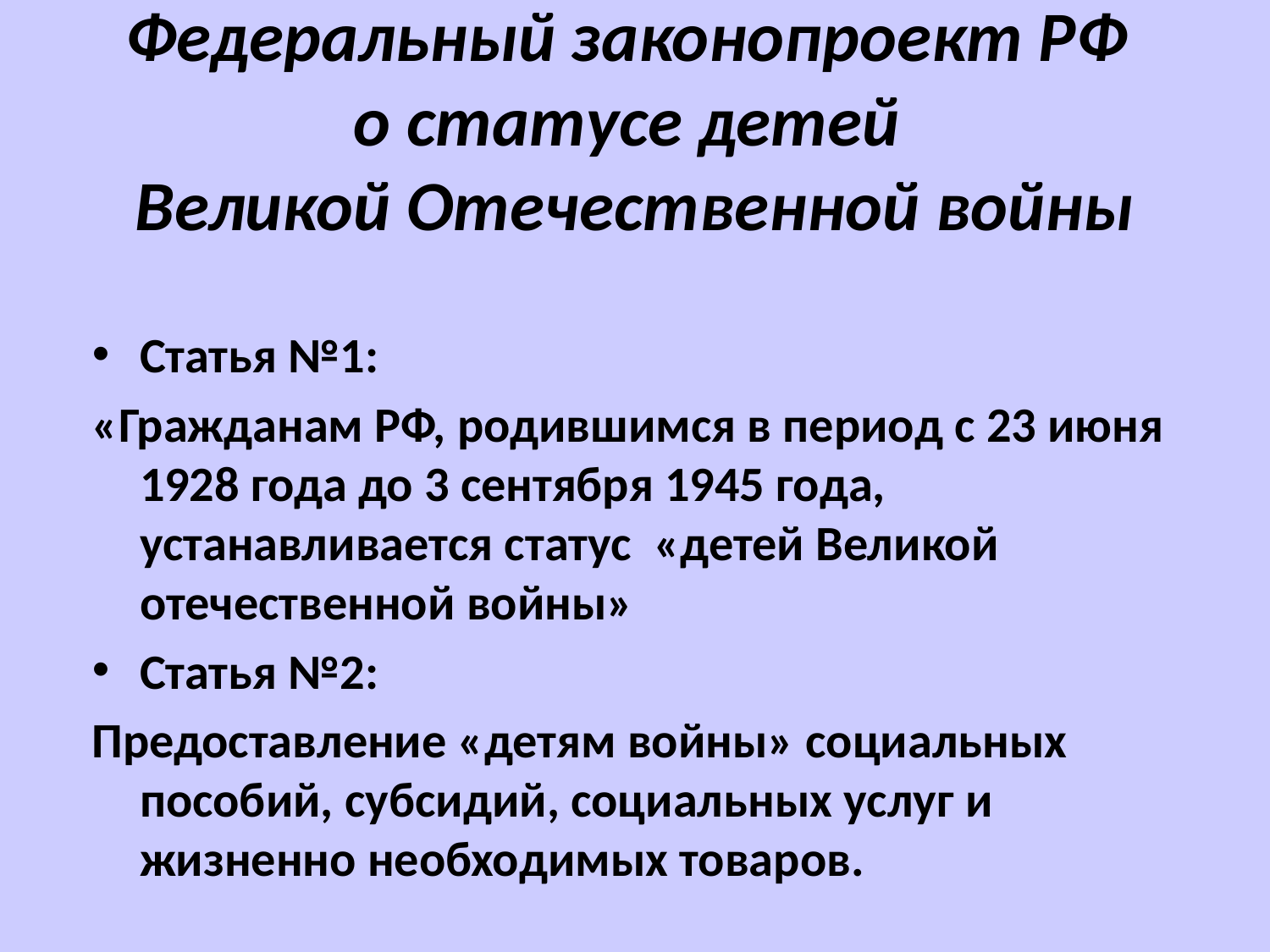

# Федеральный законопроект РФ о статусе детей Великой Отечественной войны
Статья №1:
«Гражданам РФ, родившимся в период с 23 июня 1928 года до 3 сентября 1945 года, устанавливается статус  «детей Великой отечественной войны»
Статья №2:
Предоставление «детям войны» социальных пособий, субсидий, социальных услуг и жизненно необходимых товаров.